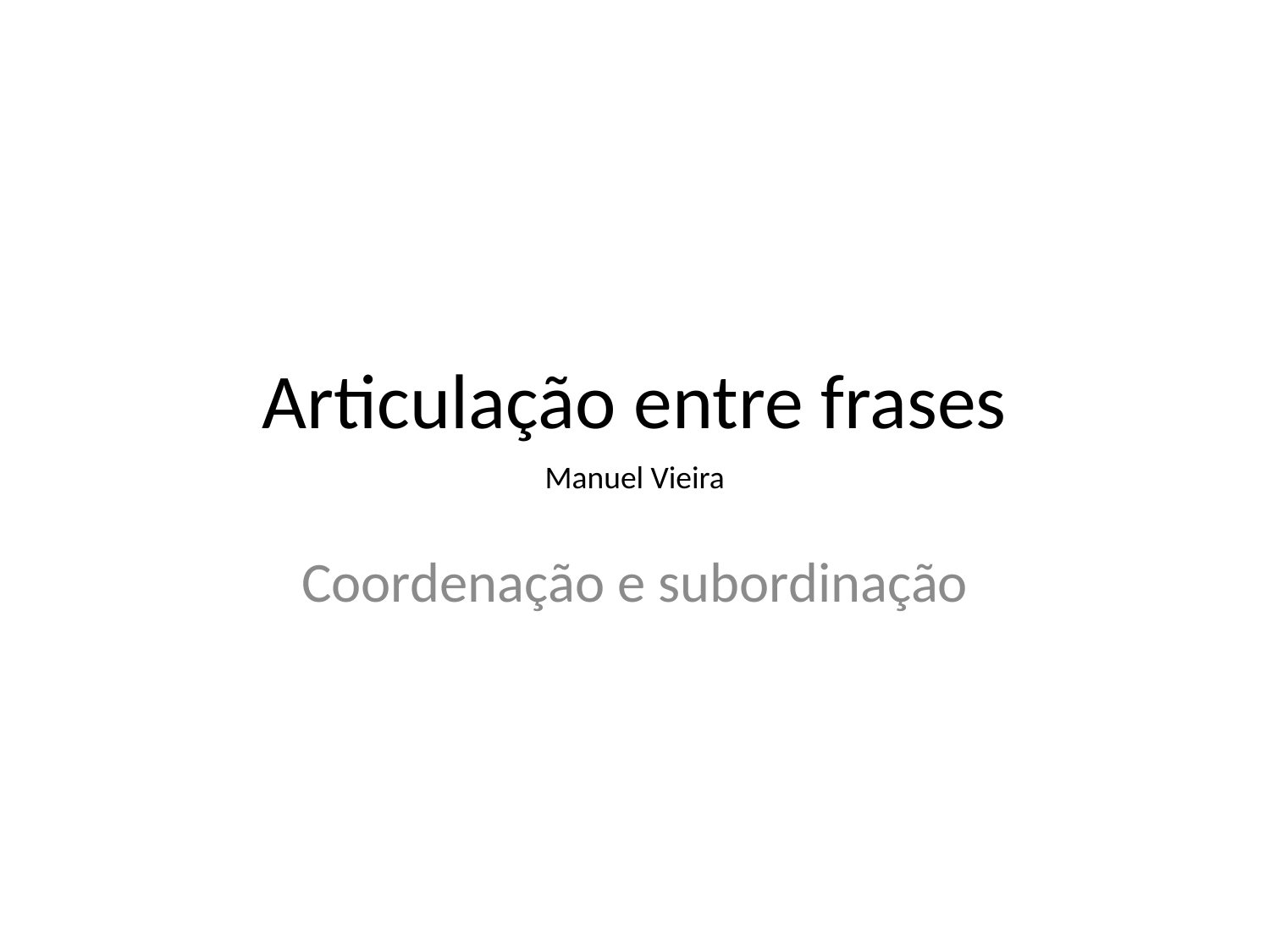

# Articulação entre frases
Manuel Vieira
Coordenação e subordinação